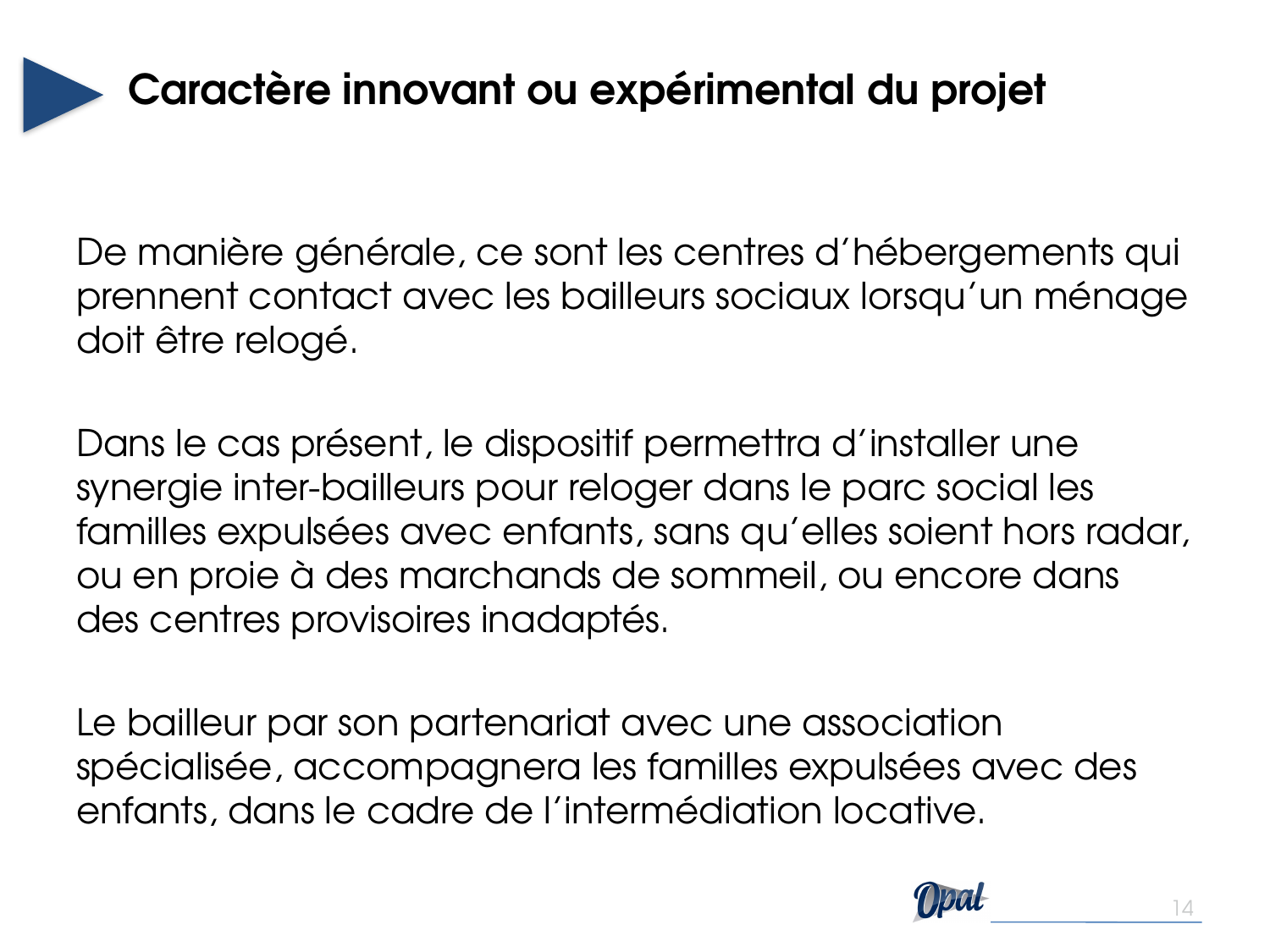

# Caractère innovant ou expérimental du projet
De manière générale, ce sont les centres d’hébergements qui prennent contact avec les bailleurs sociaux lorsqu’un ménage doit être relogé.

Dans le cas présent, le dispositif permettra d’installer une synergie inter-bailleurs pour reloger dans le parc social les familles expulsées avec enfants, sans qu’elles soient hors radar, ou en proie à des marchands de sommeil, ou encore dans des centres provisoires inadaptés.

Le bailleur par son partenariat avec une association spécialisée, accompagnera les familles expulsées avec des enfants, dans le cadre de l’intermédiation locative.

14